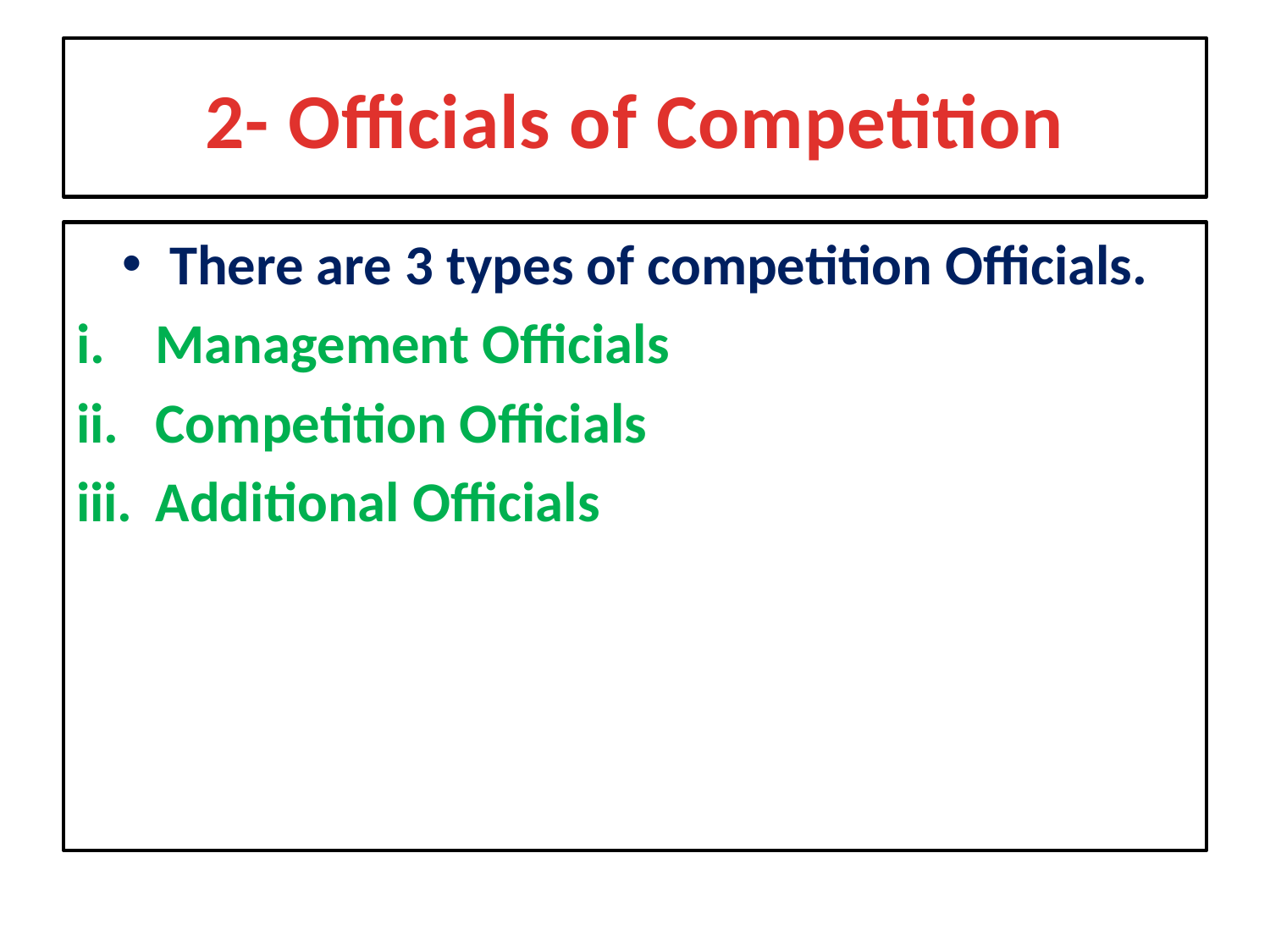

# 2- Officials of Competition
There are 3 types of competition Officials.
Management Officials
Competition Officials
Additional Officials